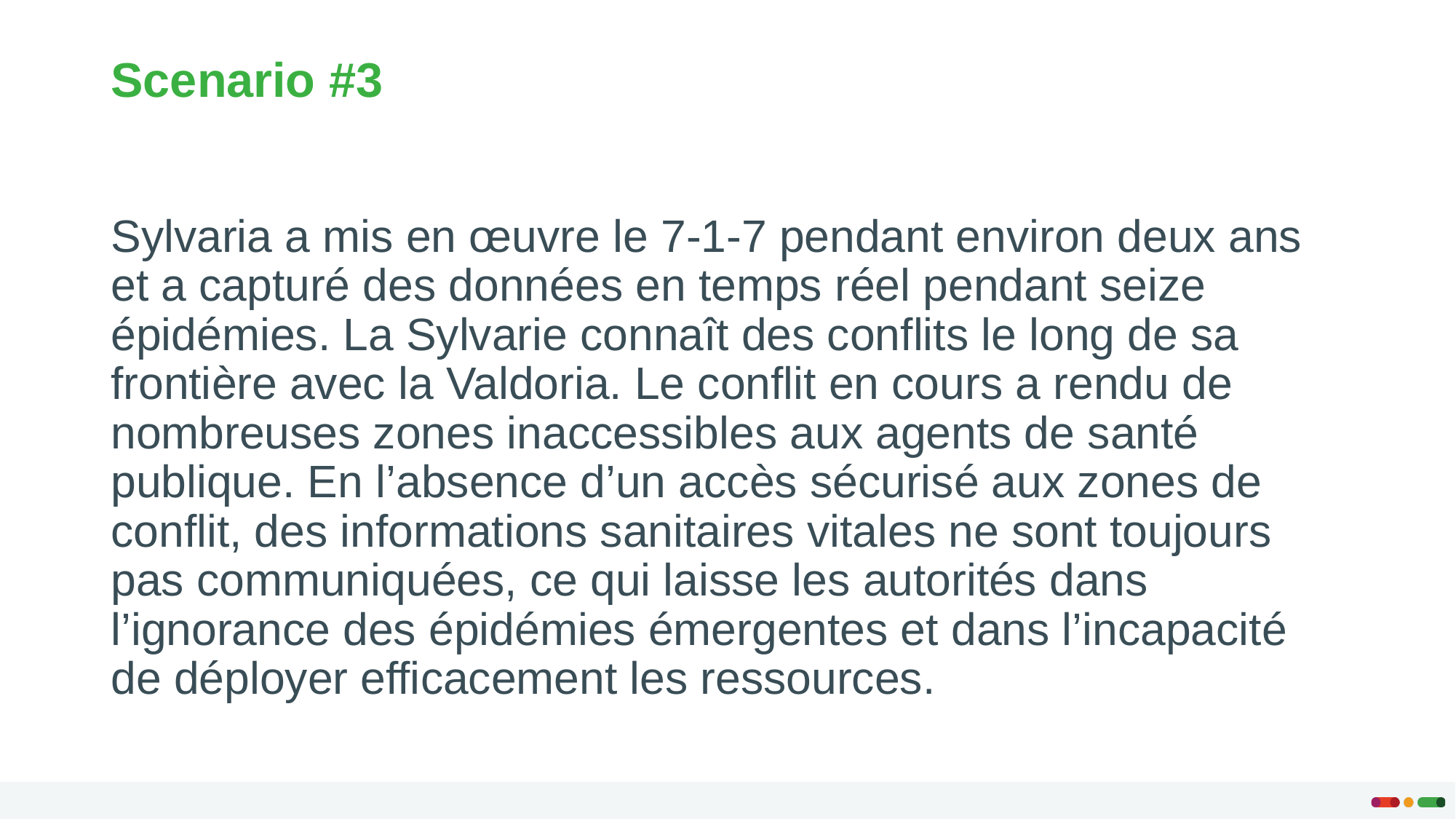

# Scenario #3
Sylvaria a mis en œuvre le 7-1-7 pendant environ deux ans et a capturé des données en temps réel pendant seize épidémies. La Sylvarie connaît des conflits le long de sa frontière avec la Valdoria. Le conflit en cours a rendu de nombreuses zones inaccessibles aux agents de santé publique. En l’absence d’un accès sécurisé aux zones de conflit, des informations sanitaires vitales ne sont toujours pas communiquées, ce qui laisse les autorités dans l’ignorance des épidémies émergentes et dans l’incapacité de déployer efficacement les ressources.